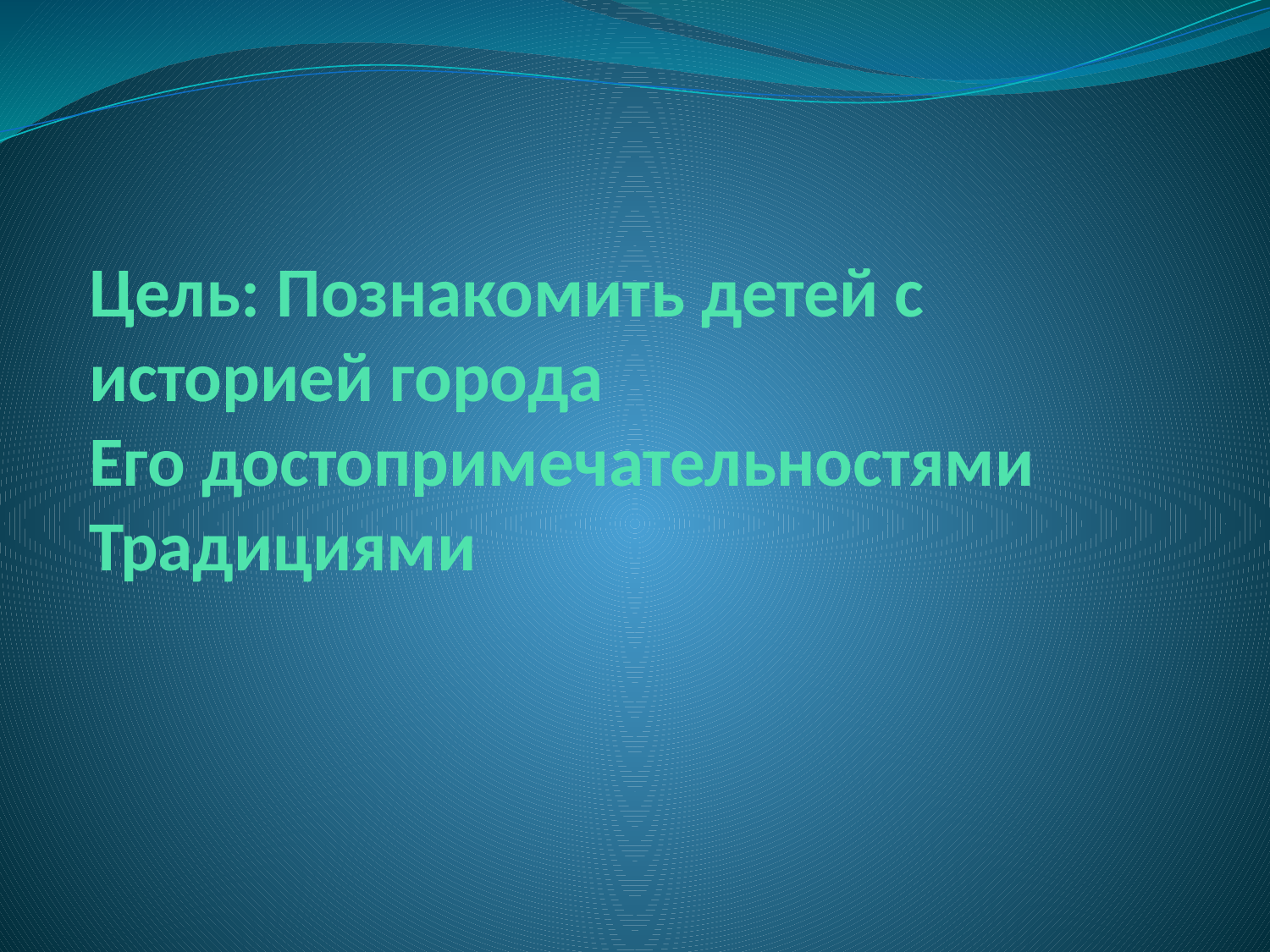

# Цель: Познакомить детей с историей города Его достопримечательностями Традициями